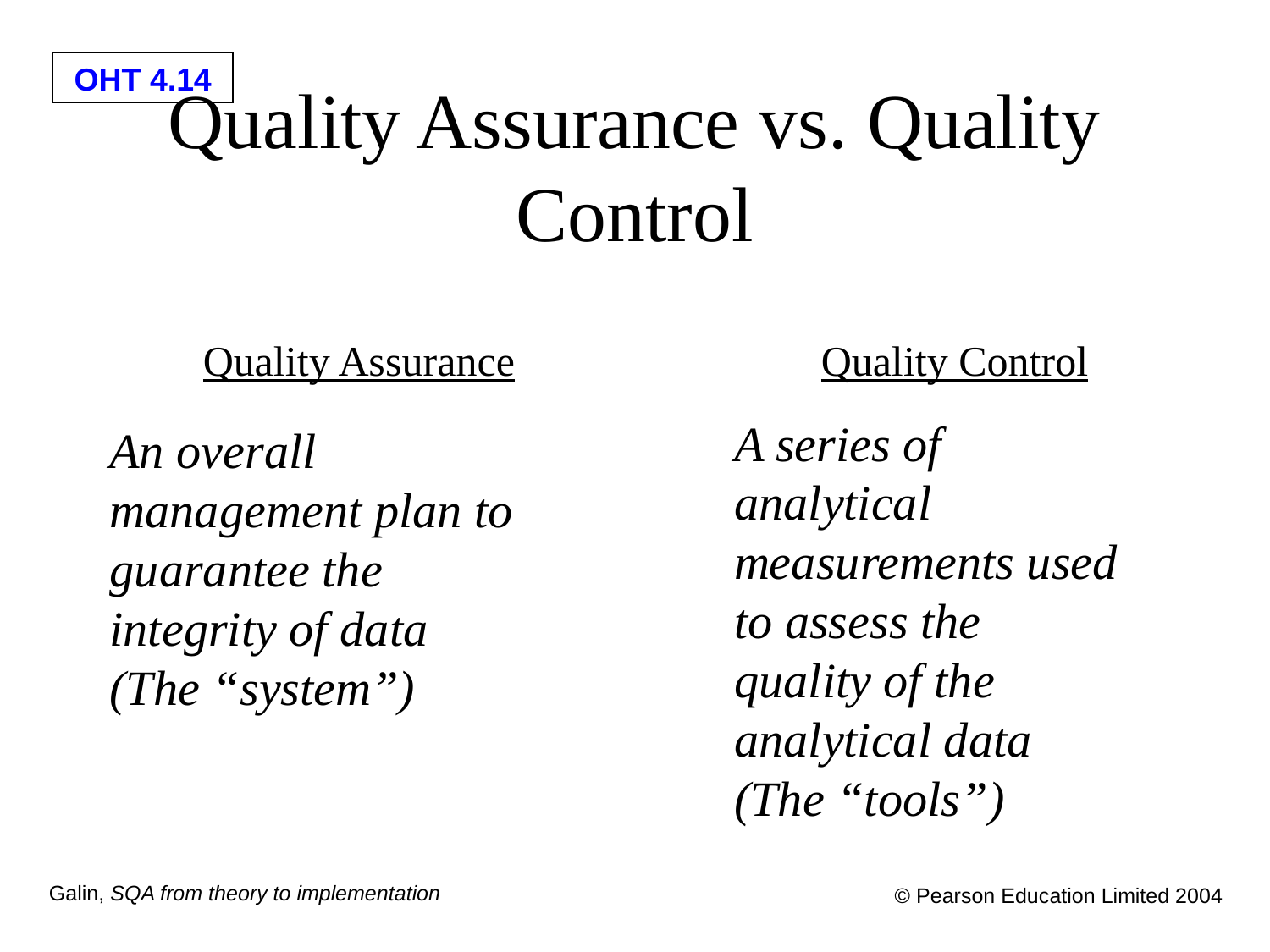

# Quality Assurance vs. Quality Control
Quality Assurance
Quality Control
A series of
analytical
measurements used
to assess the
quality of the
analytical data
(The “tools”)
An overall
management plan to
guarantee the
integrity of data
(The “system”)